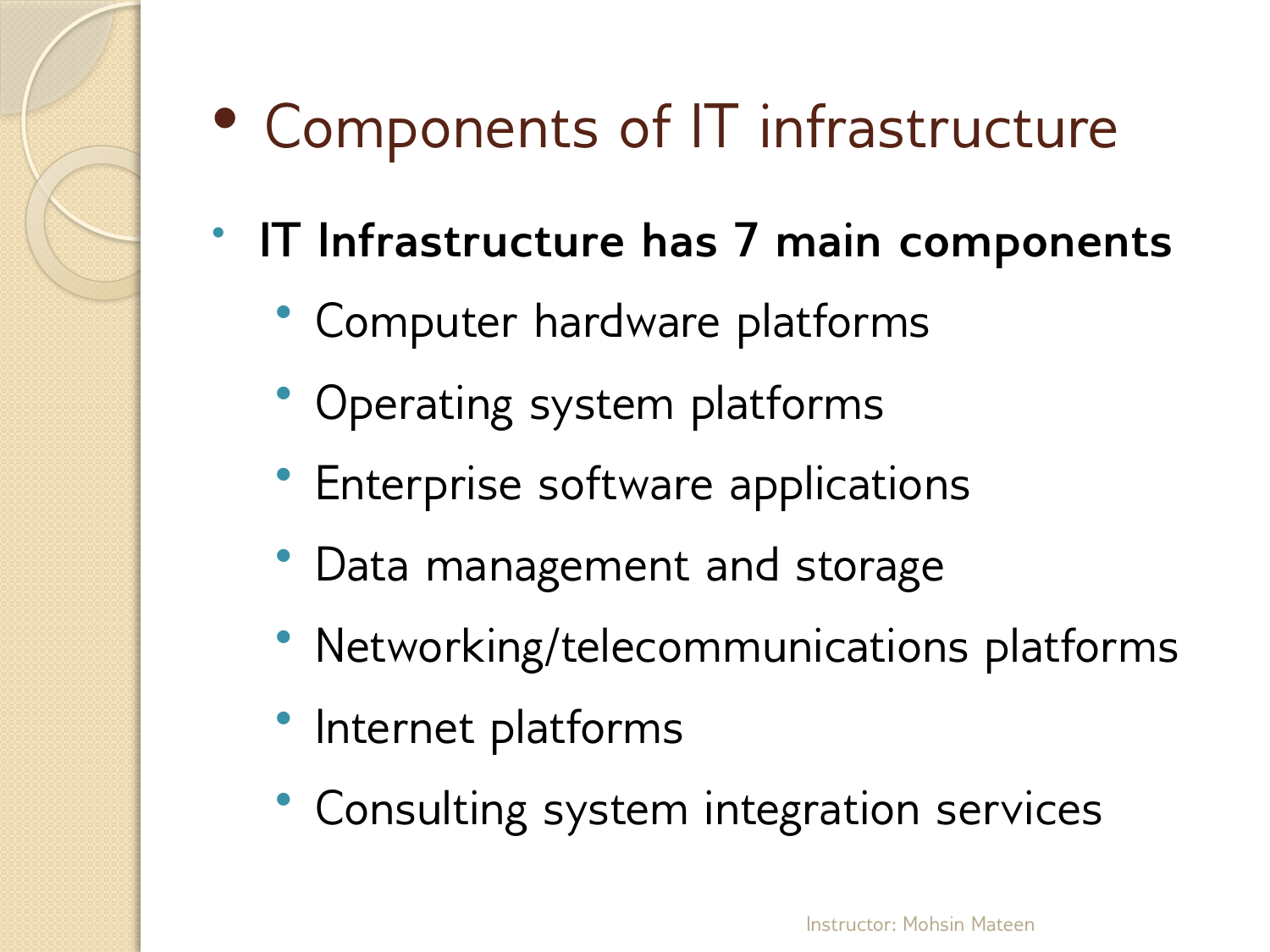

# Components of IT infrastructure
IT Infrastructure has 7 main components
Computer hardware platforms
Operating system platforms
Enterprise software applications
Data management and storage
Networking/telecommunications platforms
Internet platforms
Consulting system integration services

Instructor: Mohsin Mateen